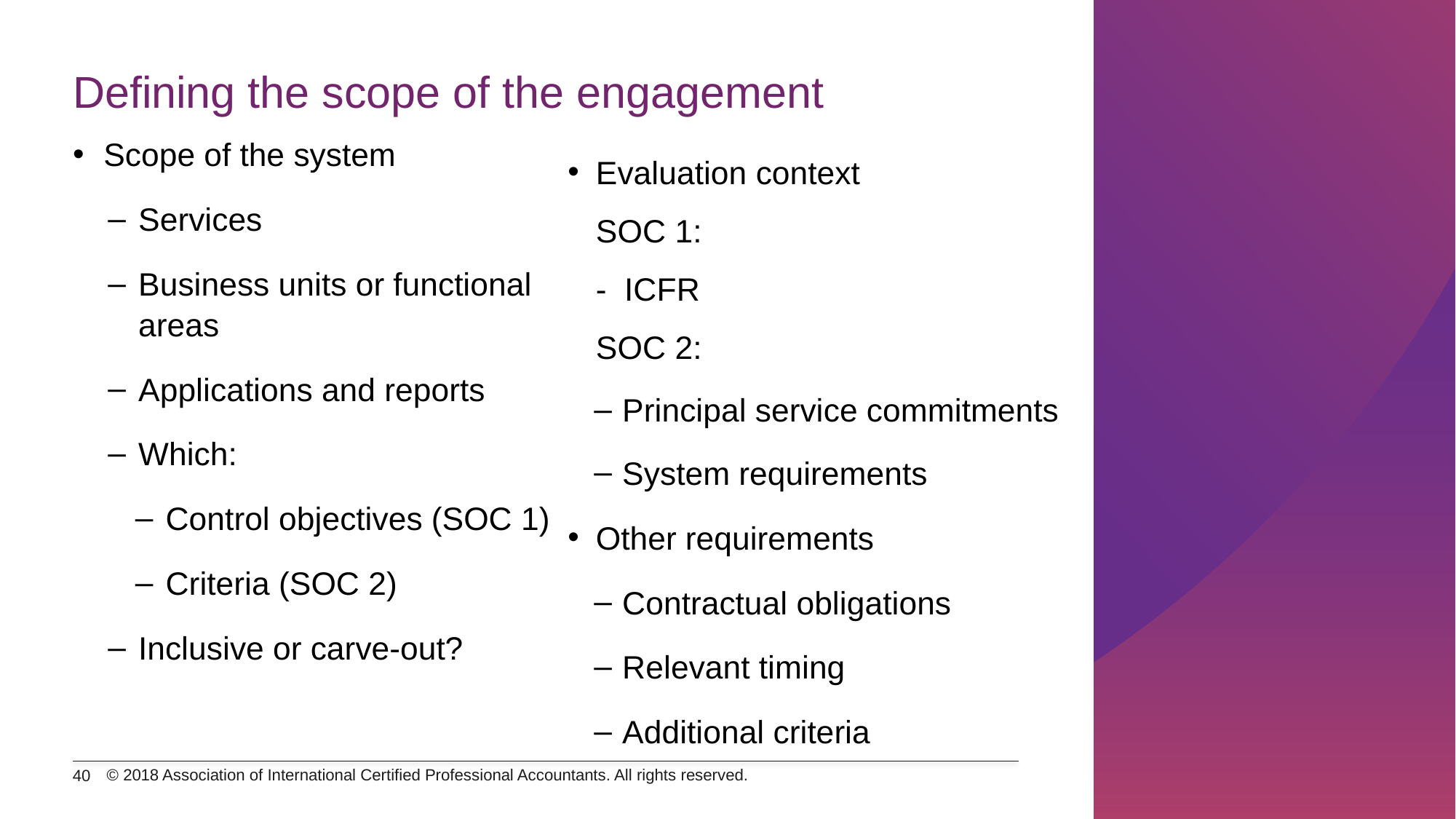

# Defining the scope of the engagement
Scope of the system
Services
Business units or functional areas
Applications and reports
Which:
Control objectives (SOC 1)
Criteria (SOC 2)
Inclusive or carve-out?

Evaluation context
SOC 1:
-  ICFR
SOC 2:
Principal service commitments
System requirements
Other requirements
Contractual obligations
Relevant timing
Additional criteria

© 2018 Association of International Certified Professional Accountants. All rights reserved.
40